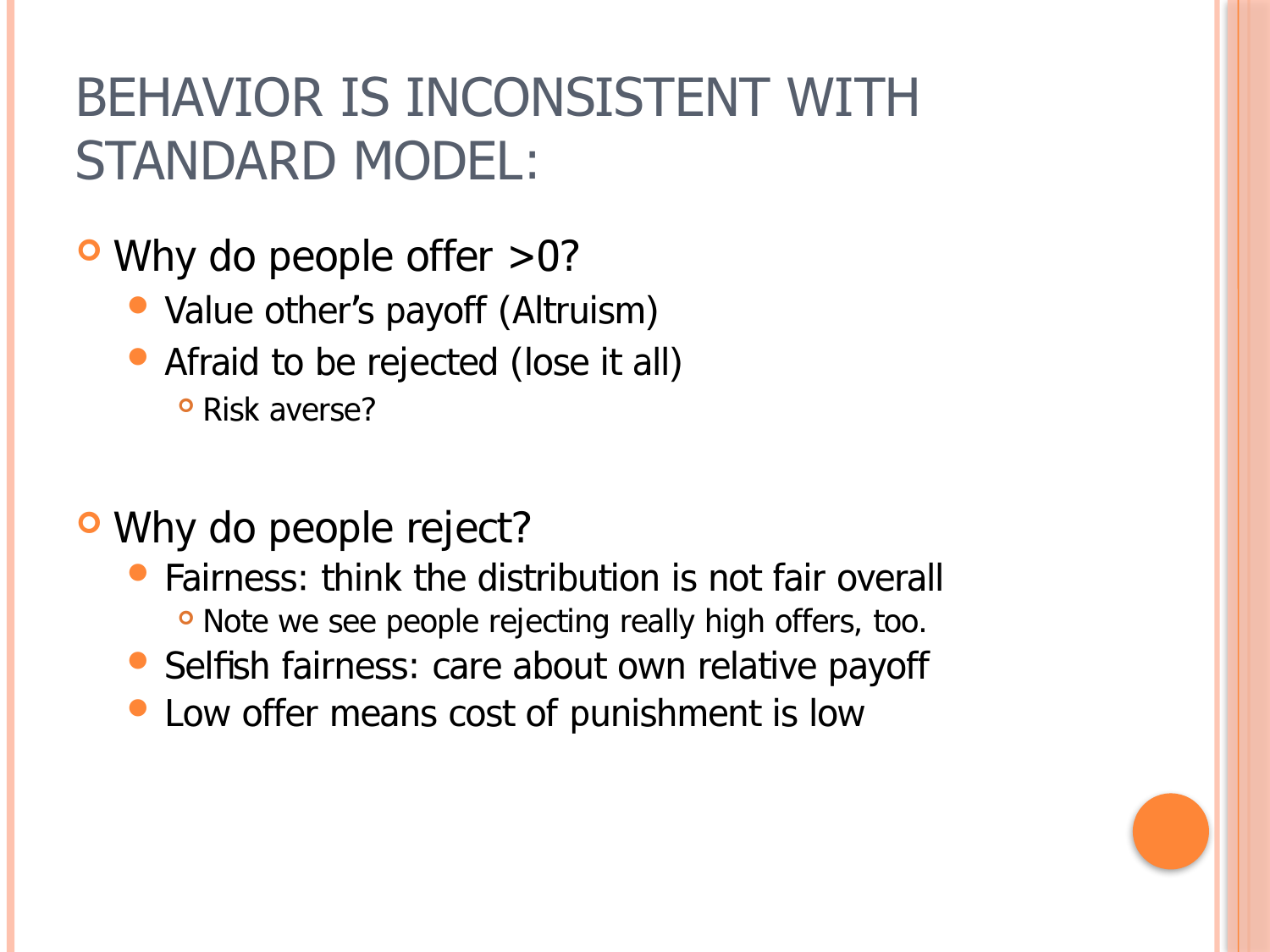

# Behavior is inconsistent with standard model:
Why do people offer >0?
Value other’s payoff (Altruism)
Afraid to be rejected (lose it all)
Risk averse?

Why do people reject?
Fairness: think the distribution is not fair overall
Note we see people rejecting really high offers, too.
Selfish fairness: care about own relative payoff
Low offer means cost of punishment is low